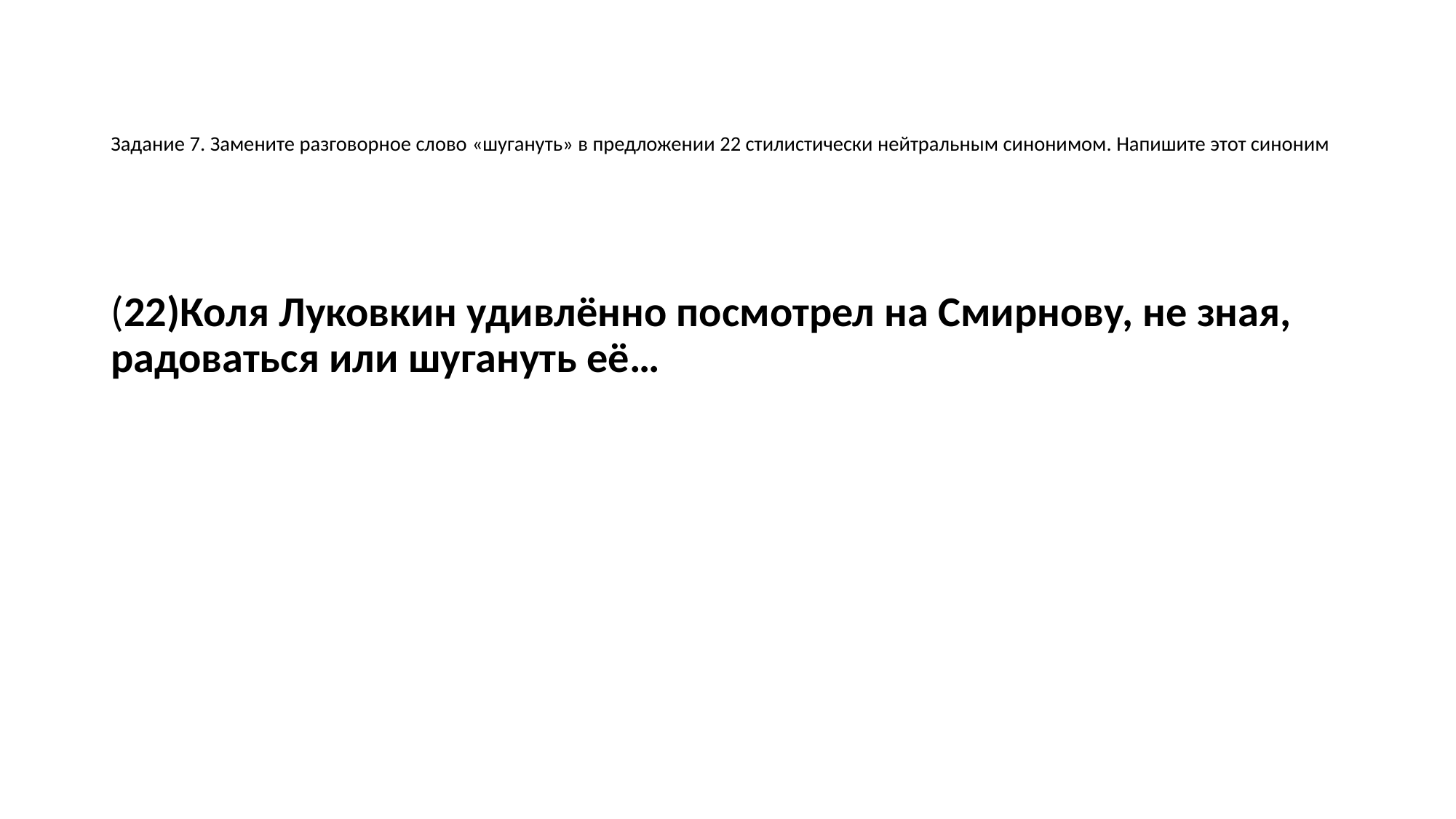

# Задание 7. Замените разговорное слово «шугануть» в предложении 22 стилистически нейтральным синонимом. Напишите этот синоним

(22)Коля Луковкин удивлённо посмотрел на Смирнову, не зная, радоваться или шугануть её…